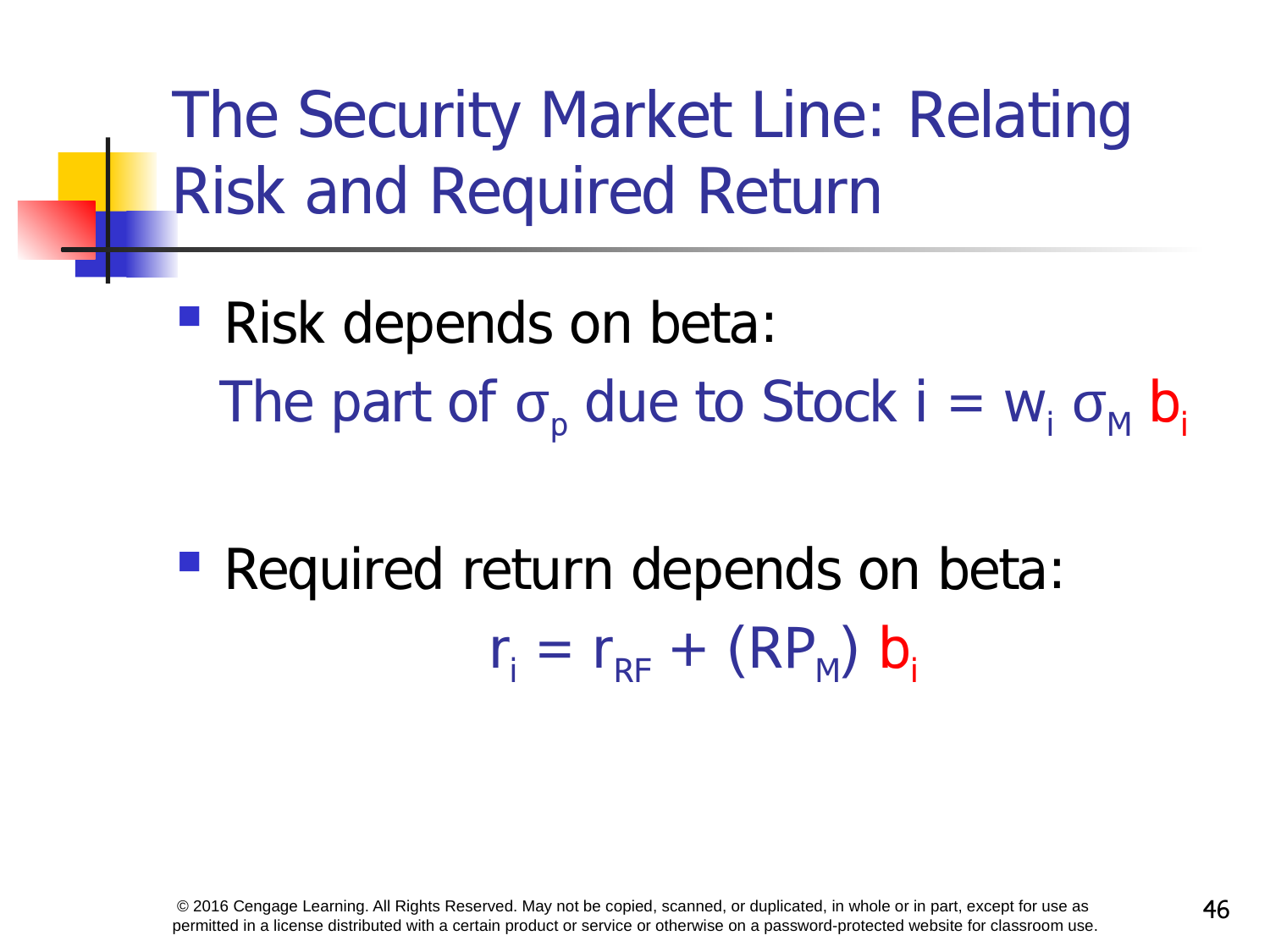

# The Security Market Line: Relating Risk and Required Return
Risk depends on beta:
The part of σp due to Stock i = wi σM bi

Required return depends on beta:
ri = rRF + (RPM) bi
46